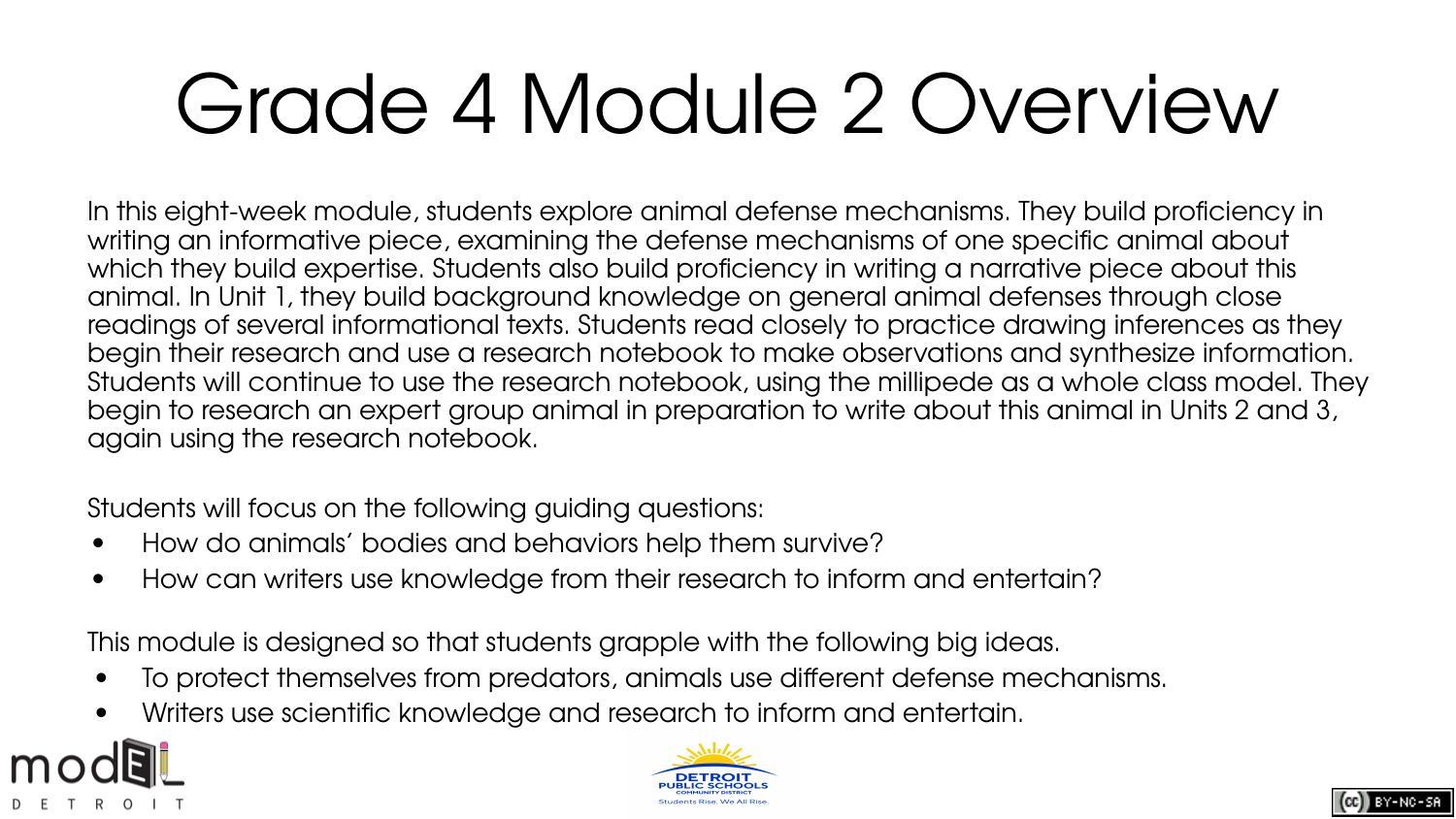

# Grade 4 Module 2 Overview
In this eight-week module, students explore animal defense mechanisms. They build proficiency in writing an informative piece, examining the defense mechanisms of one specific animal about which they build expertise. Students also build proficiency in writing a narrative piece about this animal. In Unit 1, they build background knowledge on general animal defenses through close readings of several informational texts. Students read closely to practice drawing inferences as they begin their research and use a research notebook to make observations and synthesize information. Students will continue to use the research notebook, using the millipede as a whole class model. They begin to research an expert group animal in preparation to write about this animal in Units 2 and 3, again using the research notebook.

Students will focus on the following guiding questions:
How do animals’ bodies and behaviors help them survive?
How can writers use knowledge from their research to inform and entertain?
This module is designed so that students grapple with the following big ideas.
To protect themselves from predators, animals use different defense mechanisms.
Writers use scientific knowledge and research to inform and entertain.